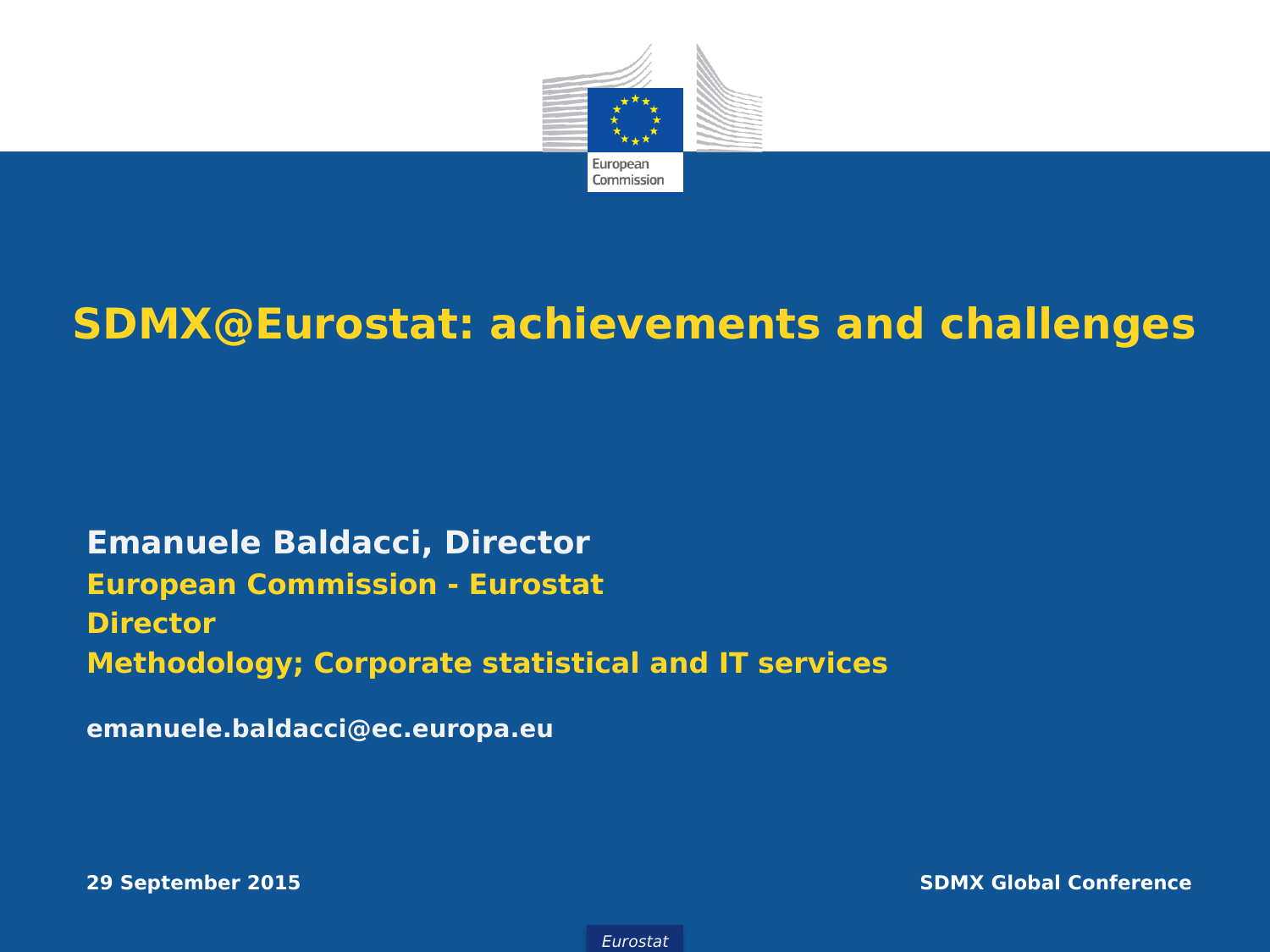

# SDMX@Eurostat: achievements and challenges
Emanuele Baldacci, Director
European Commission - Eurostat
Director
Methodology; Corporate statistical and IT services

emanuele.baldacci@ec.europa.eu

29 September 2015
SDMX Global Conference